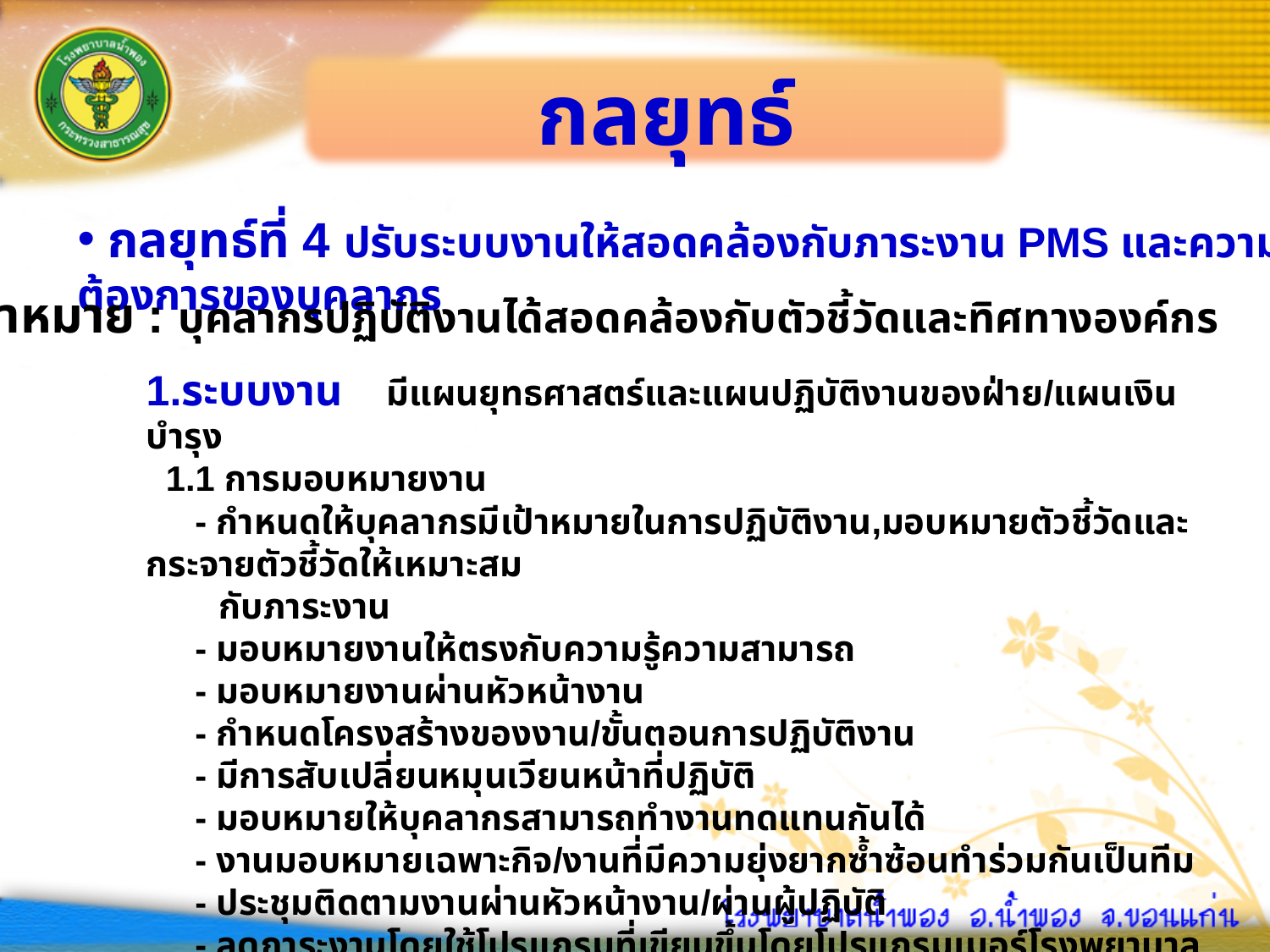

กลยุทธ์

 กลยุทธ์ที่ 4 ปรับระบบงานให้สอดคล้องกับภาระงาน PMS และความต้องการของบุคลากร

เป้าหมาย : บุคลากรปฏิบัติงานได้สอดคล้องกับตัวชี้วัดและทิศทางองค์กร
1.ระบบงาน    มีแผนยุทธศาสตร์และแผนปฏิบัติงานของฝ่าย/แผนเงินบำรุง
  1.1 การมอบหมายงาน
     - กำหนดให้บุคลากรมีเป้าหมายในการปฏิบัติงาน,มอบหมายตัวชี้วัดและกระจายตัวชี้วัดให้เหมาะสม
        กับภาระงาน
     - มอบหมายงานให้ตรงกับความรู้ความสามารถ
     - มอบหมายงานผ่านหัวหน้างาน
     - กำหนดโครงสร้างของงาน/ขั้นตอนการปฏิบัติงาน
     - มีการสับเปลี่ยนหมุนเวียนหน้าที่ปฏิบัติ
     - มอบหมายให้บุคลากรสามารถทำงานทดแทนกันได้
     - งานมอบหมายเฉพาะกิจ/งานที่มีความยุ่งยากซ้ำซ้อนทำร่วมกันเป็นทีม
     - ประชุมติดตามงานผ่านหัวหน้างาน/ผ่านผู้ปฏิบัติ
     - ลดภาระงานโดยใช้โปรแกรมที่เขียนขึ้นโดยโปรแกรมเมอร์โรงพยาบาล